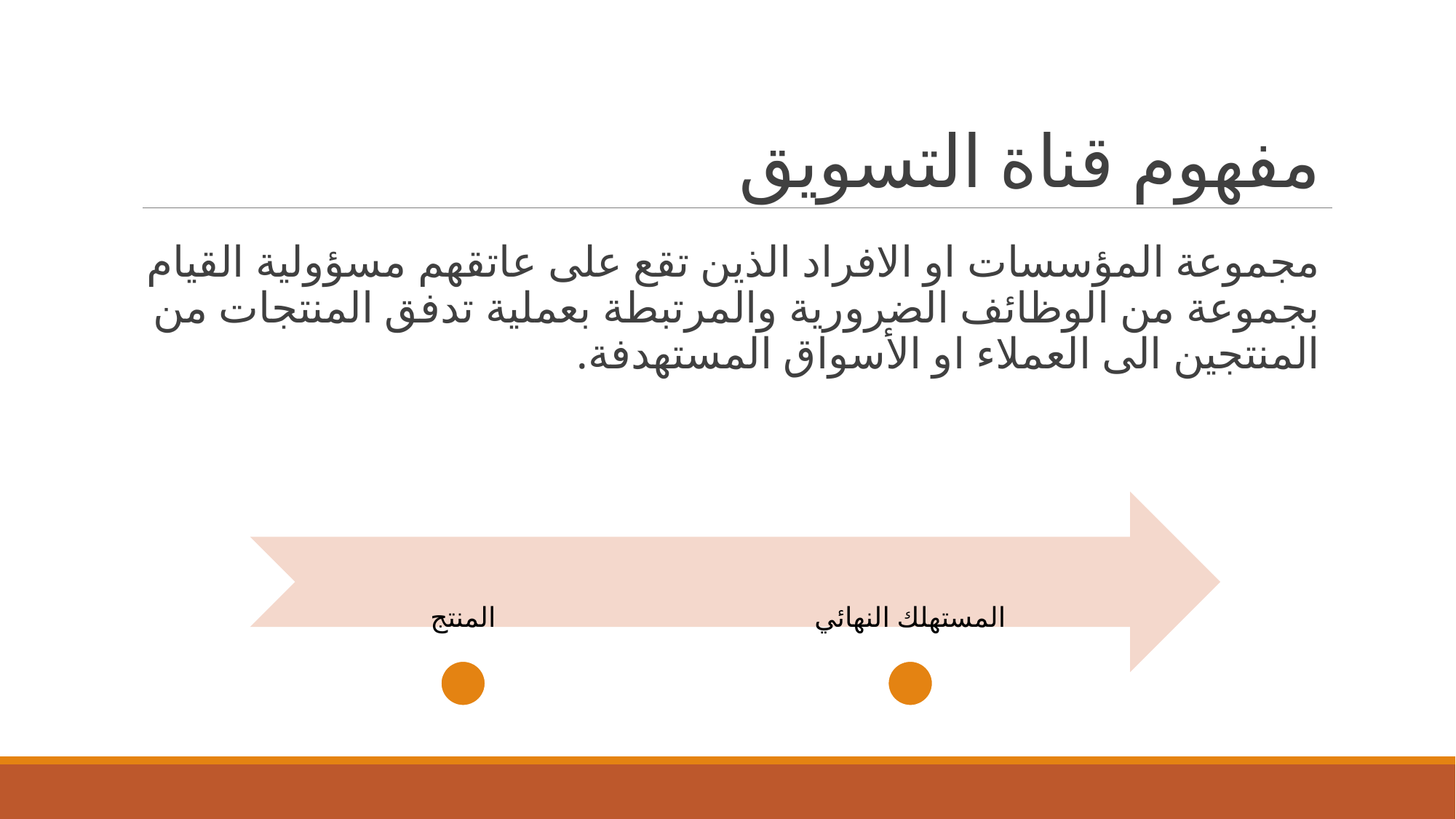

# مفهوم قناة التسويق
مجموعة المؤسسات او الافراد الذين تقع على عاتقهم مسؤولية القيام بجموعة من الوظائف الضرورية والمرتبطة بعملية تدفق المنتجات من المنتجين الى العملاء او الأسواق المستهدفة.

المنتج
المستهلك النهائي